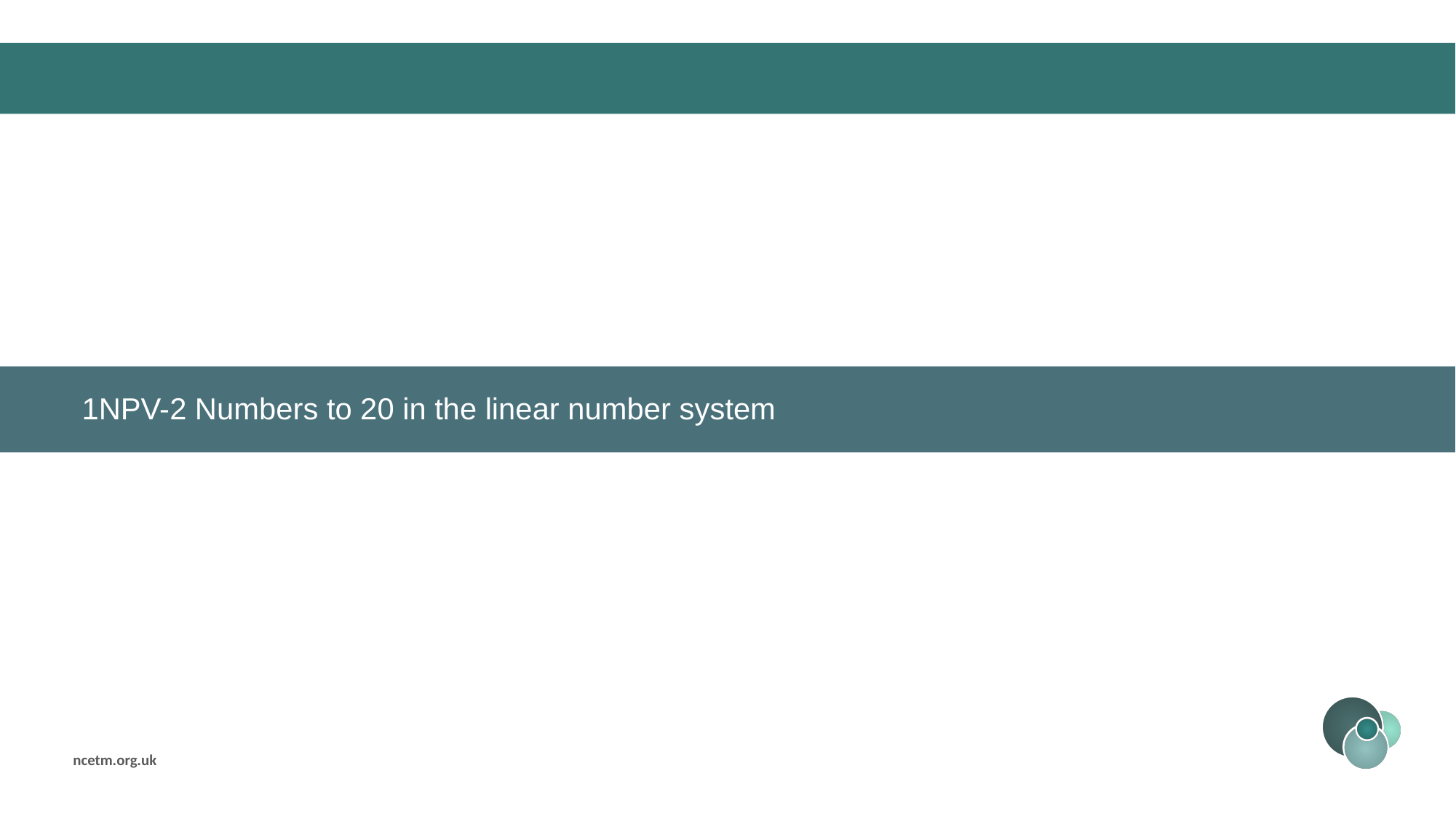

1NPV-2 Numbers to 20 in the linear number system